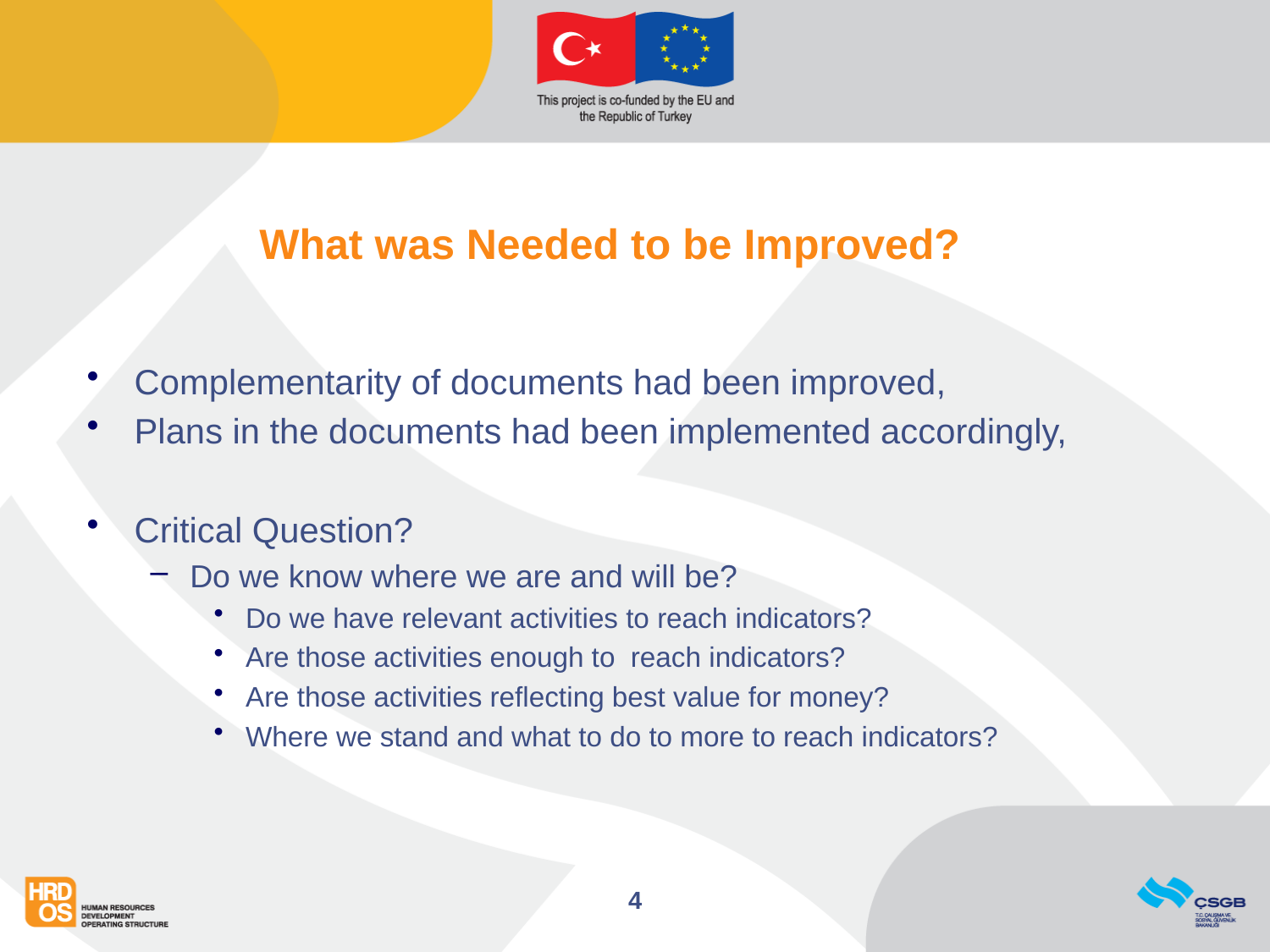

# What was Needed to be Improved?
Complementarity of documents had been improved,
Plans in the documents had been implemented accordingly,

Critical Question?
Do we know where we are and will be?
Do we have relevant activities to reach indicators?
Are those activities enough to  reach indicators?
Are those activities reflecting best value for money?
Where we stand and what to do to more to reach indicators?
4